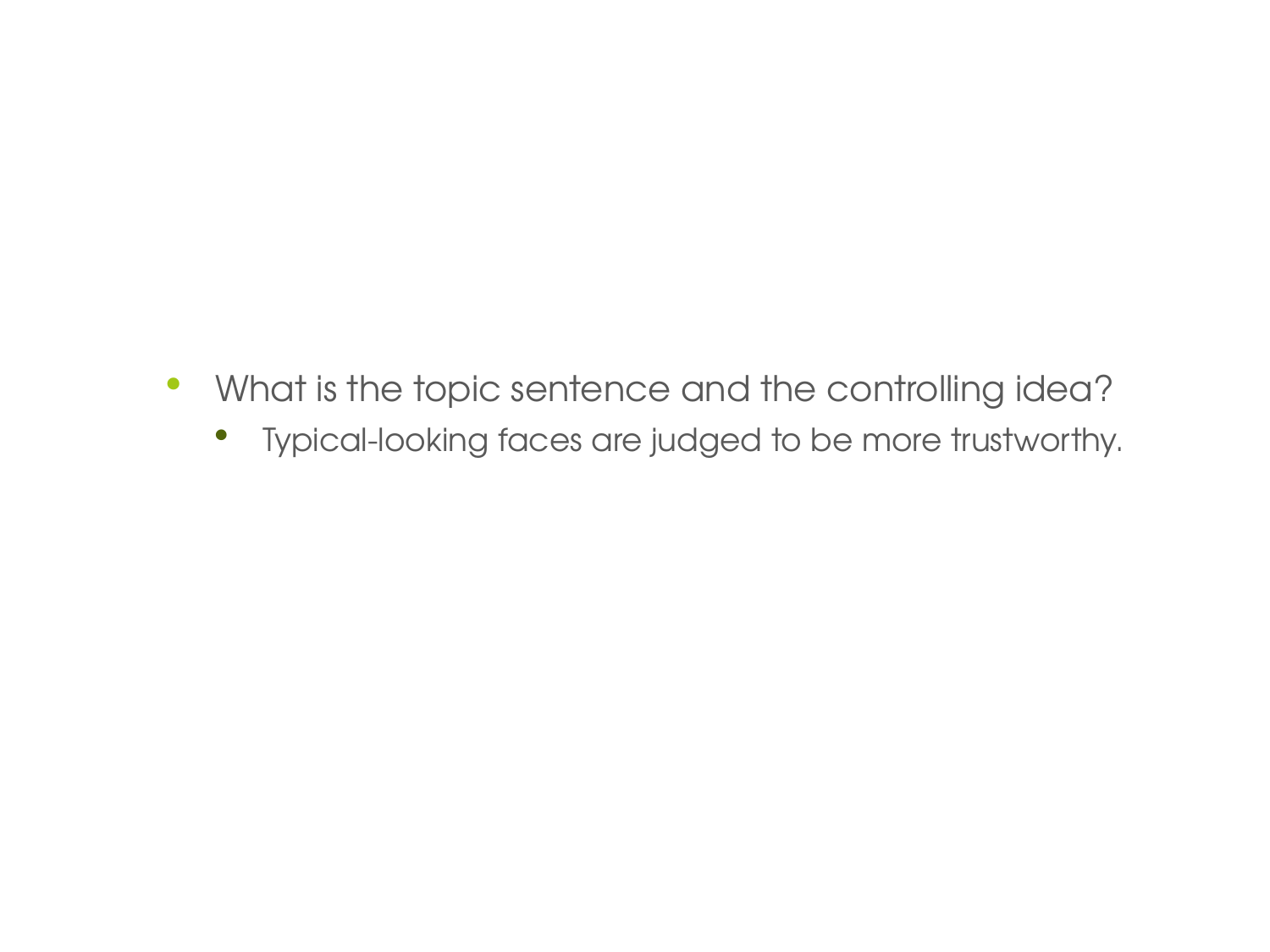

#
What is the topic sentence and the controlling idea?
Typical-looking faces are judged to be more trustworthy.